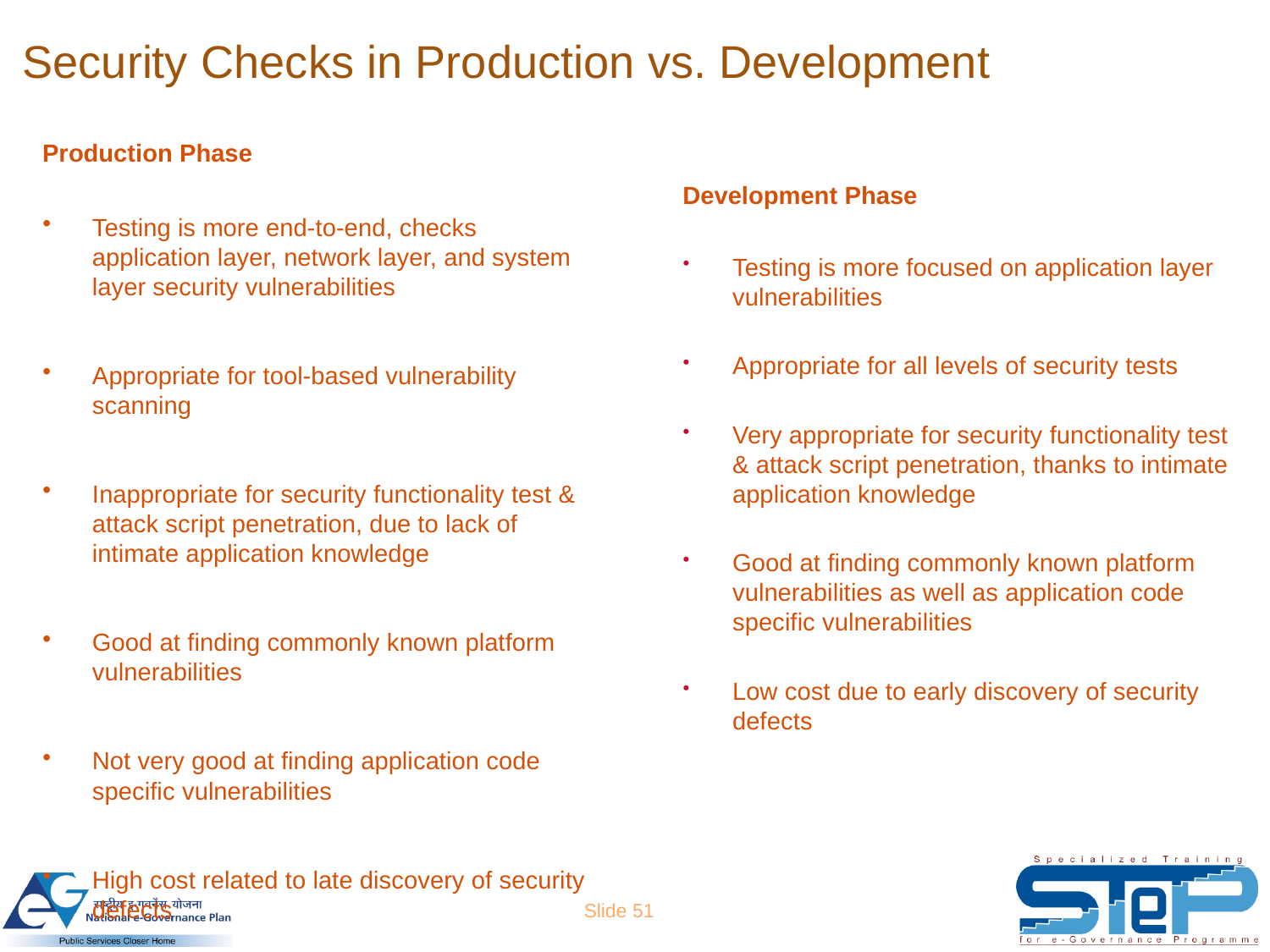

Security Checks in Production vs. Development
Production Phase

Testing is more end-to-end, checks application layer, network layer, and system layer security vulnerabilities

Appropriate for tool-based vulnerability scanning

Inappropriate for security functionality test & attack script penetration, due to lack of intimate application knowledge

Good at finding commonly known platform vulnerabilities

Not very good at finding application code specific vulnerabilities

High cost related to late discovery of security defects

Development Phase

Testing is more focused on application layer vulnerabilities

Appropriate for all levels of security tests

Very appropriate for security functionality test & attack script penetration, thanks to intimate application knowledge

Good at finding commonly known platform vulnerabilities as well as application code specific vulnerabilities

Low cost due to early discovery of security defects